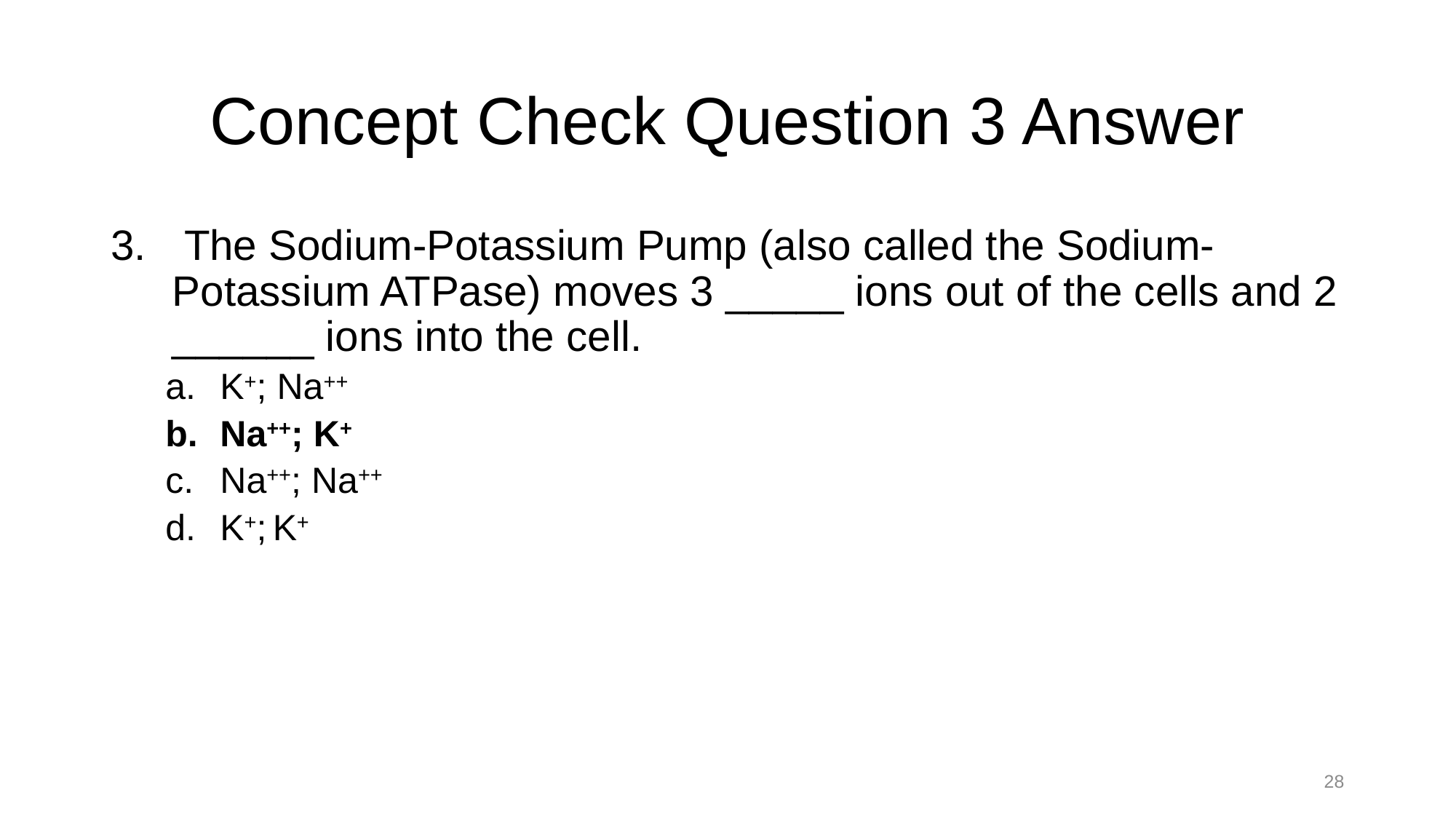

# Concept Check Question 3 Answer
 The Sodium-Potassium Pump (also called the Sodium-Potassium ATPase) moves 3 _____ ions out of the cells and 2 ______ ions into the cell.
K+; Na++
Na++; K+
Na++; Na++
K+; K+

28